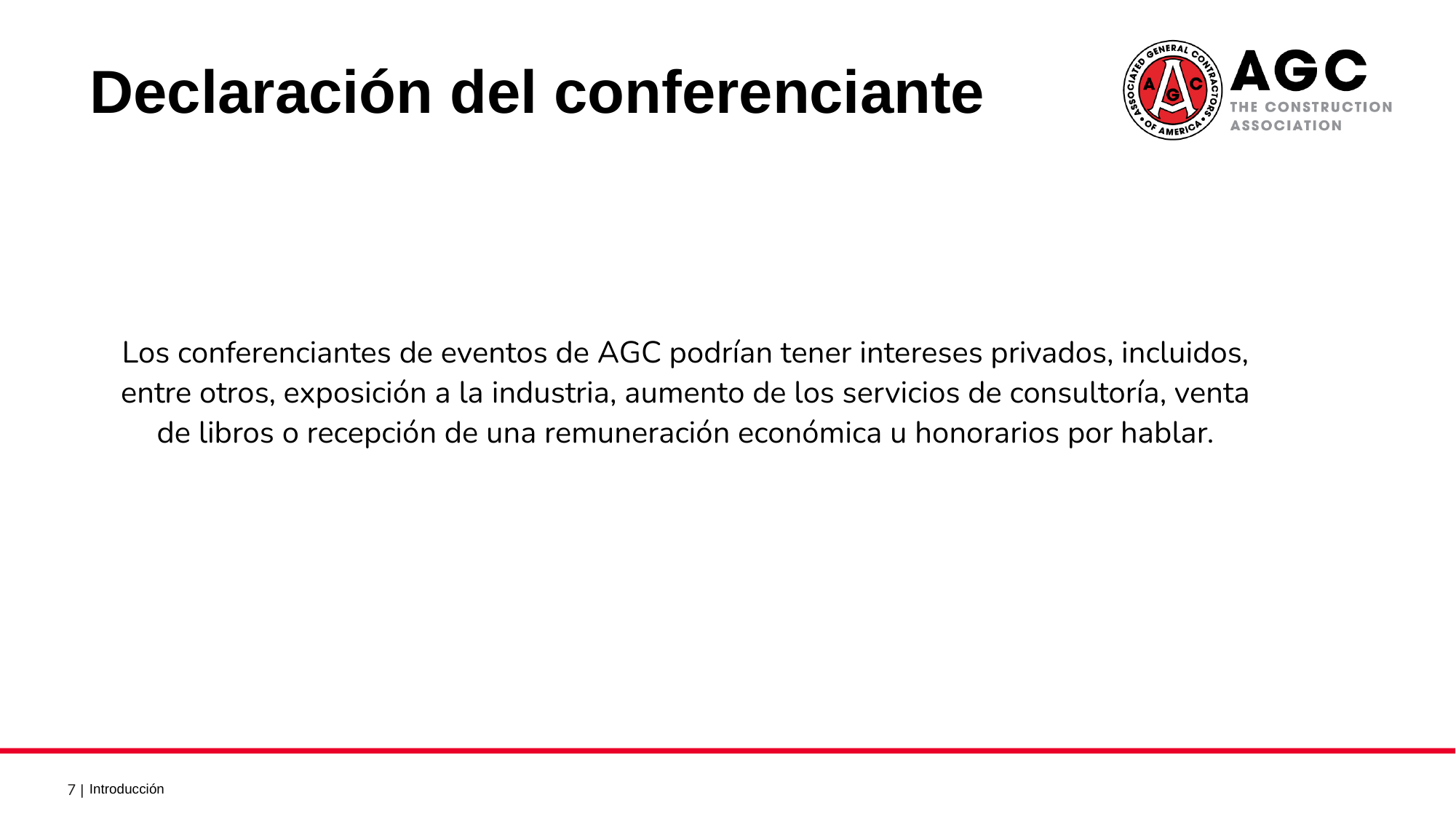

Declaración del conferenciante

Los conferenciantes de eventos de AGC podrían tener intereses privados, incluidos, entre otros, exposición a la industria, aumento de los servicios de consultoría, venta de libros o recepción de una remuneración económica u honorarios por hablar.
Introducción